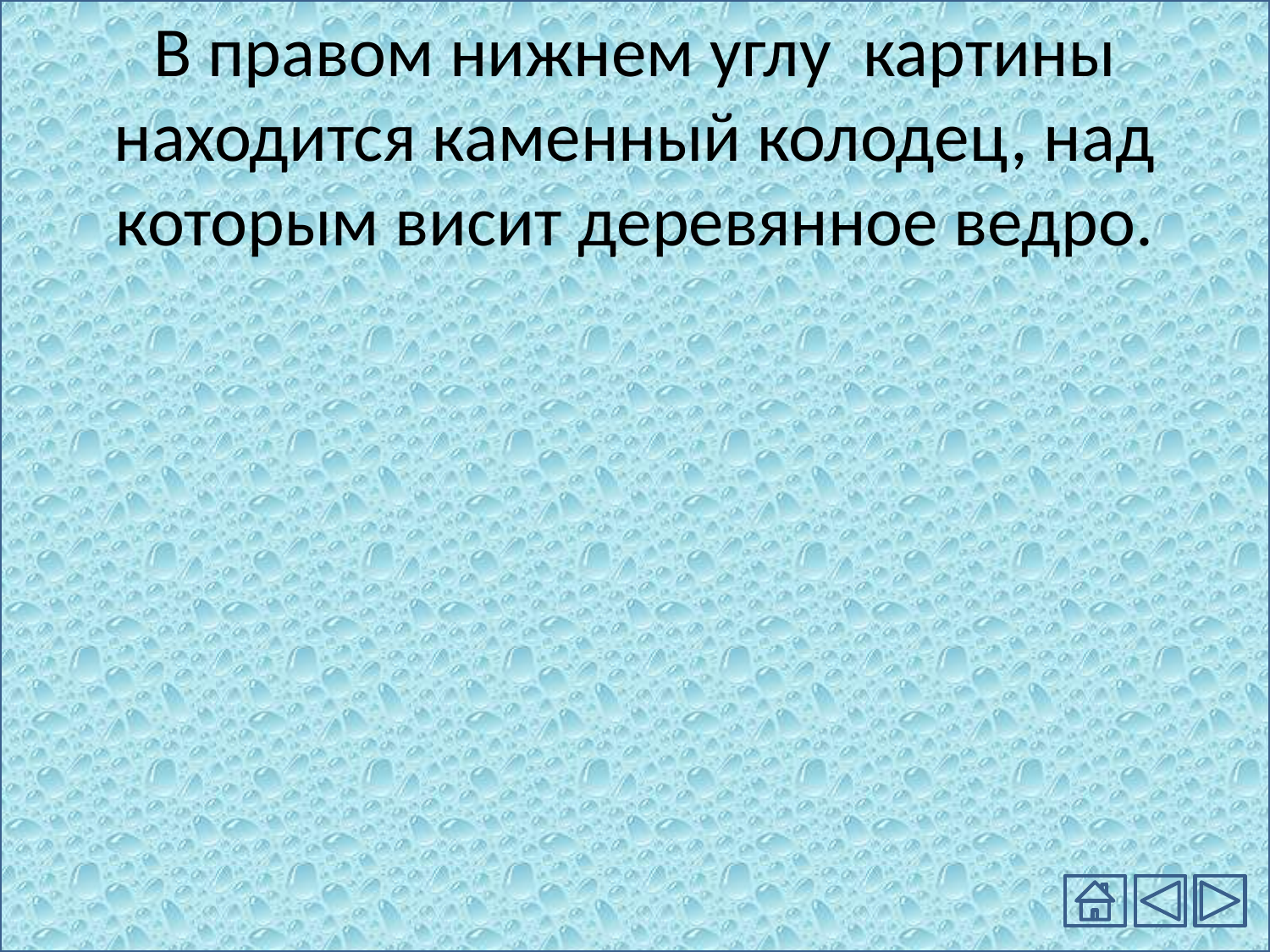

В правом нижнем углу  картины находится каменный колодец, над которым висит деревянное ведро.